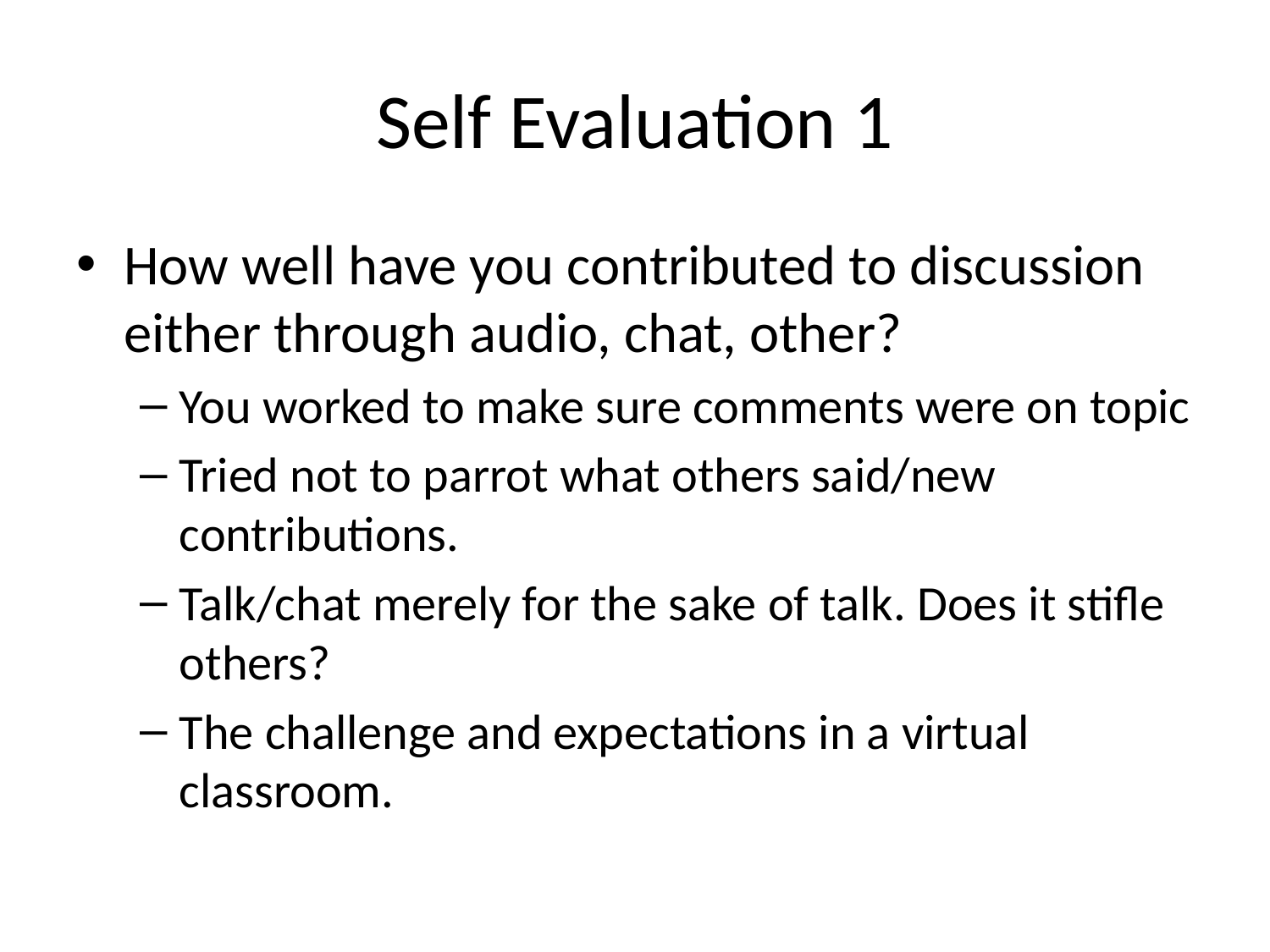

# Self Evaluation 1
How well have you contributed to discussion either through audio, chat, other?
You worked to make sure comments were on topic
Tried not to parrot what others said/new contributions.
Talk/chat merely for the sake of talk. Does it stifle others?
The challenge and expectations in a virtual  classroom.